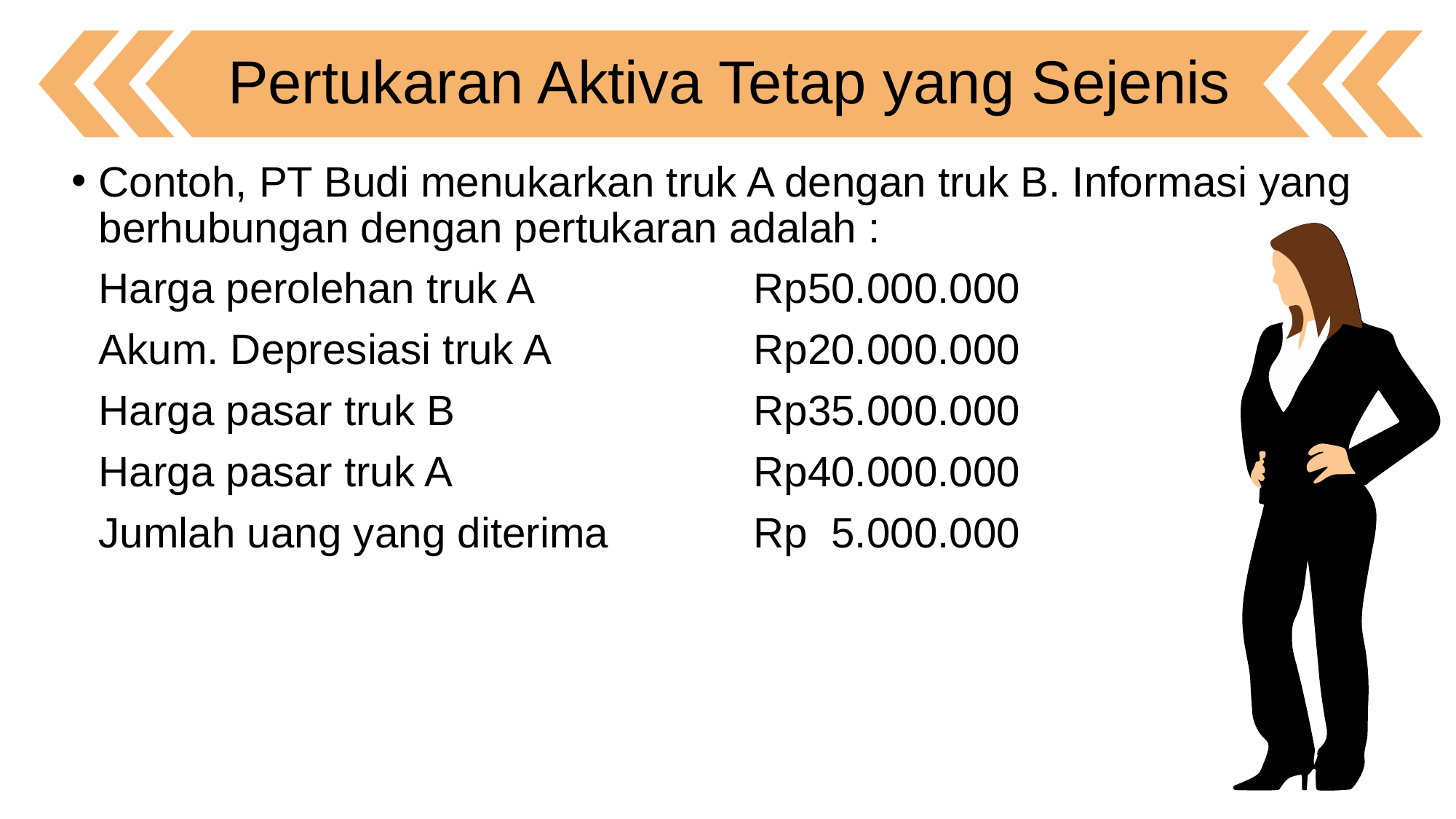

Pertukaran Aktiva Tetap yang Sejenis
Contoh, PT Budi menukarkan truk A dengan truk B. Informasi yang berhubungan dengan pertukaran adalah :
	Harga perolehan truk A		Rp50.000.000
	Akum. Depresiasi truk A		Rp20.000.000
	Harga pasar truk B			Rp35.000.000
	Harga pasar truk A			Rp40.000.000
	Jumlah uang yang diterima		Rp  5.000.000